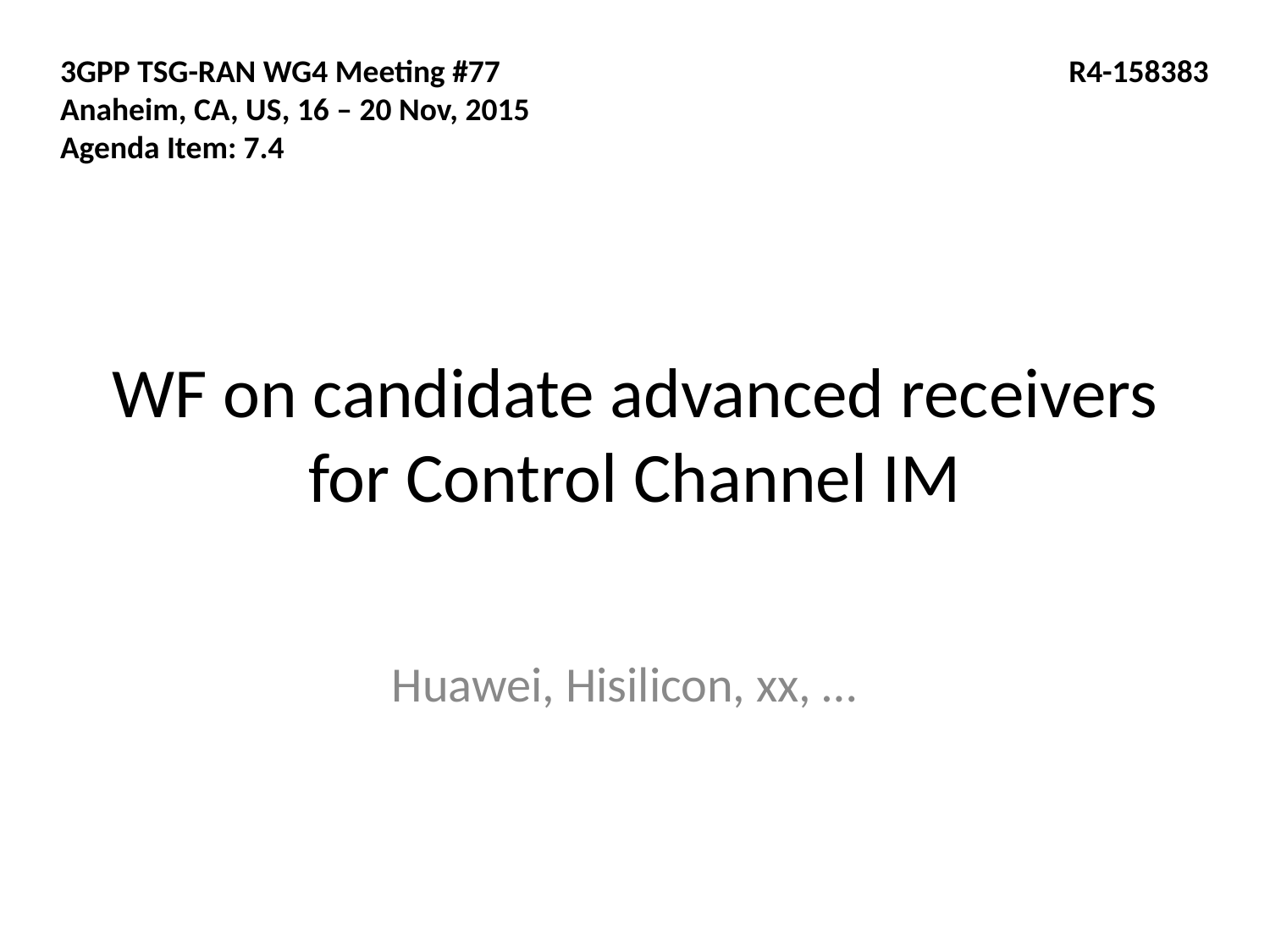

3GPP TSG-RAN WG4 Meeting #77
Anaheim, CA, US, 16 – 20 Nov, 2015
Agenda Item: 7.4
R4-158383
# WF on candidate advanced receivers for Control Channel IM
Huawei, Hisilicon, xx, …